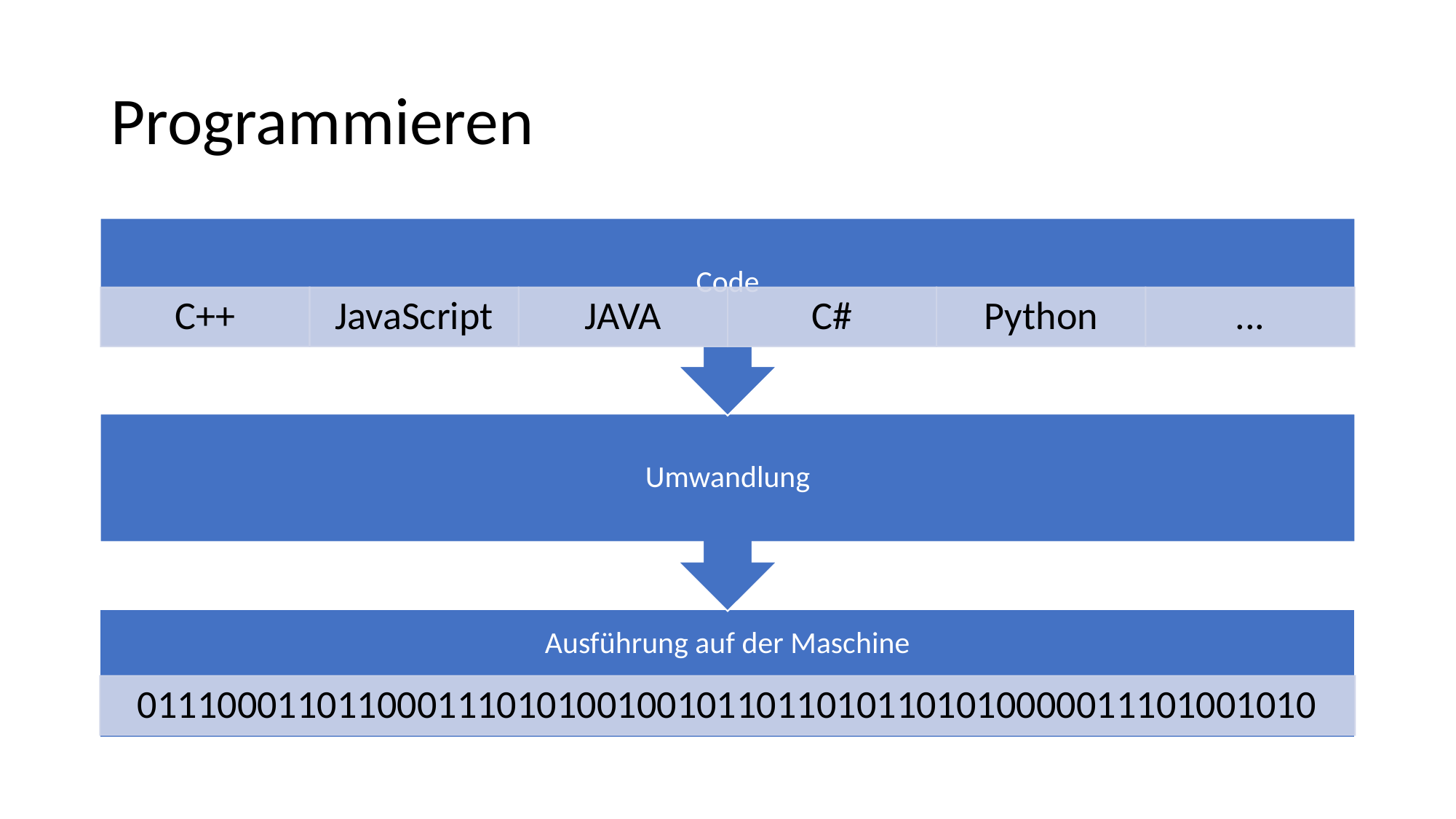

# Programmieren
Ausführung auf der Maschine
01110001101100011101010010010110110101101010000011101001010
Umwandlung
Code
C++
JavaScript
JAVA
C#
Python
...